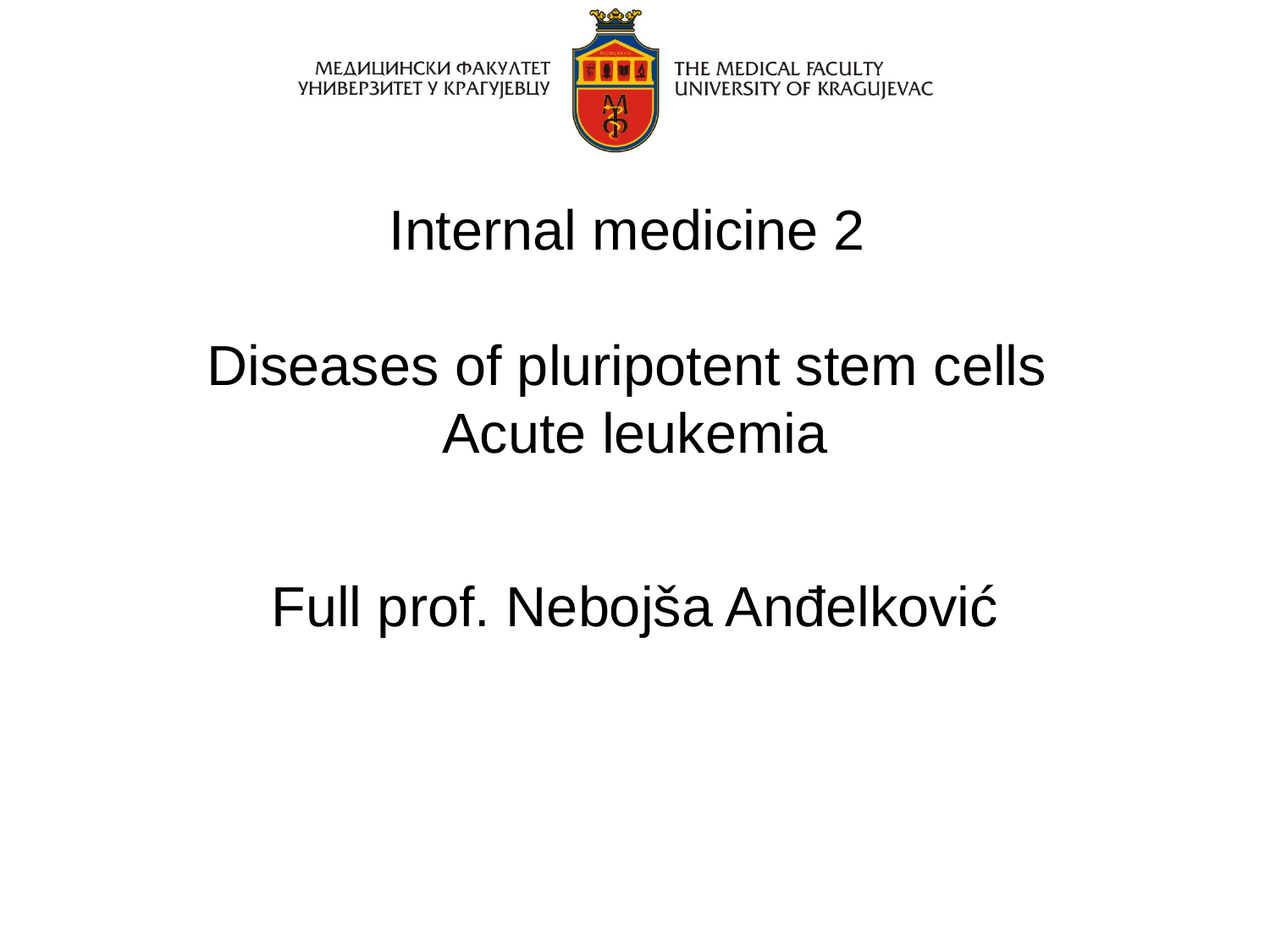

# Internal medicine 2 Diseases of pluripotent stem cells Acute leukemia

Full prof. Nebojša Anđelković